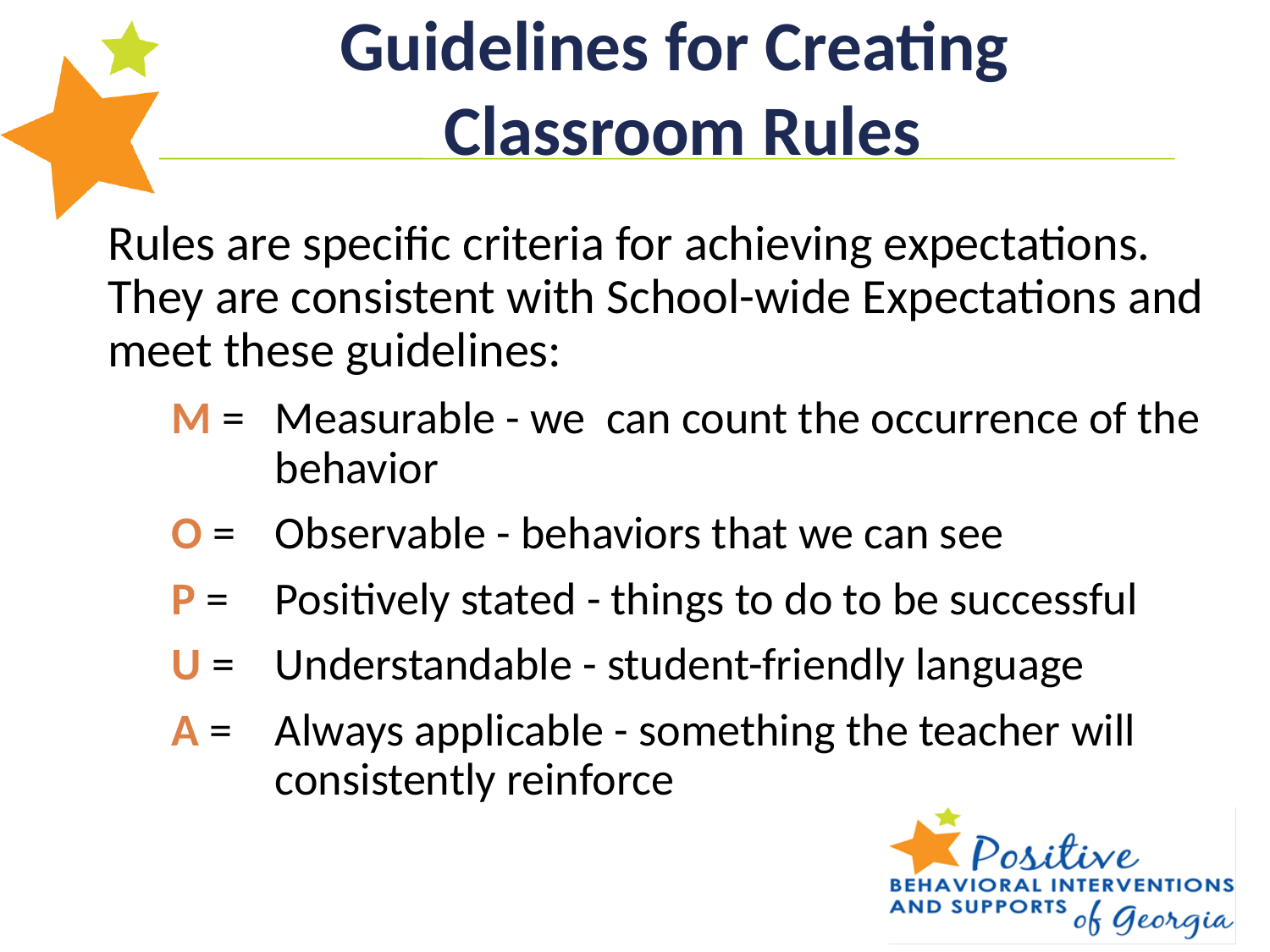

# Guidelines for Creating Classroom Rules
Rules are specific criteria for achieving expectations.  They are consistent with School-wide Expectations and meet these guidelines:
M = 	Measurable - we  can count the occurrence of the behavior
O = 	Observable - behaviors that we can see
P =  	Positively stated - things to do to be successful
U = 	Understandable - student-friendly language
A = 	Always applicable - something the teacher will consistently reinforce